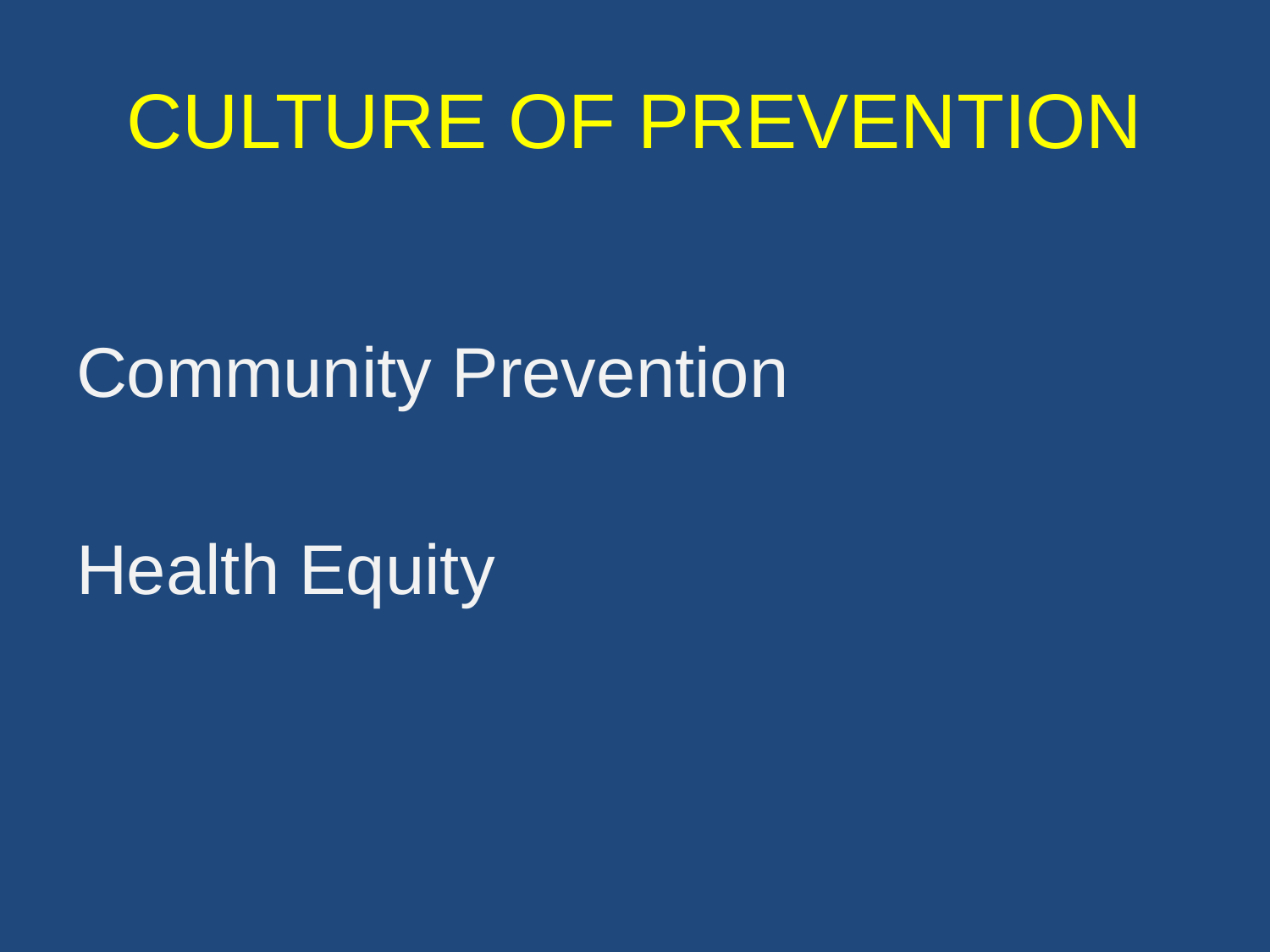

# CULTURE OF PREVENTION

Community Prevention

Health Equity